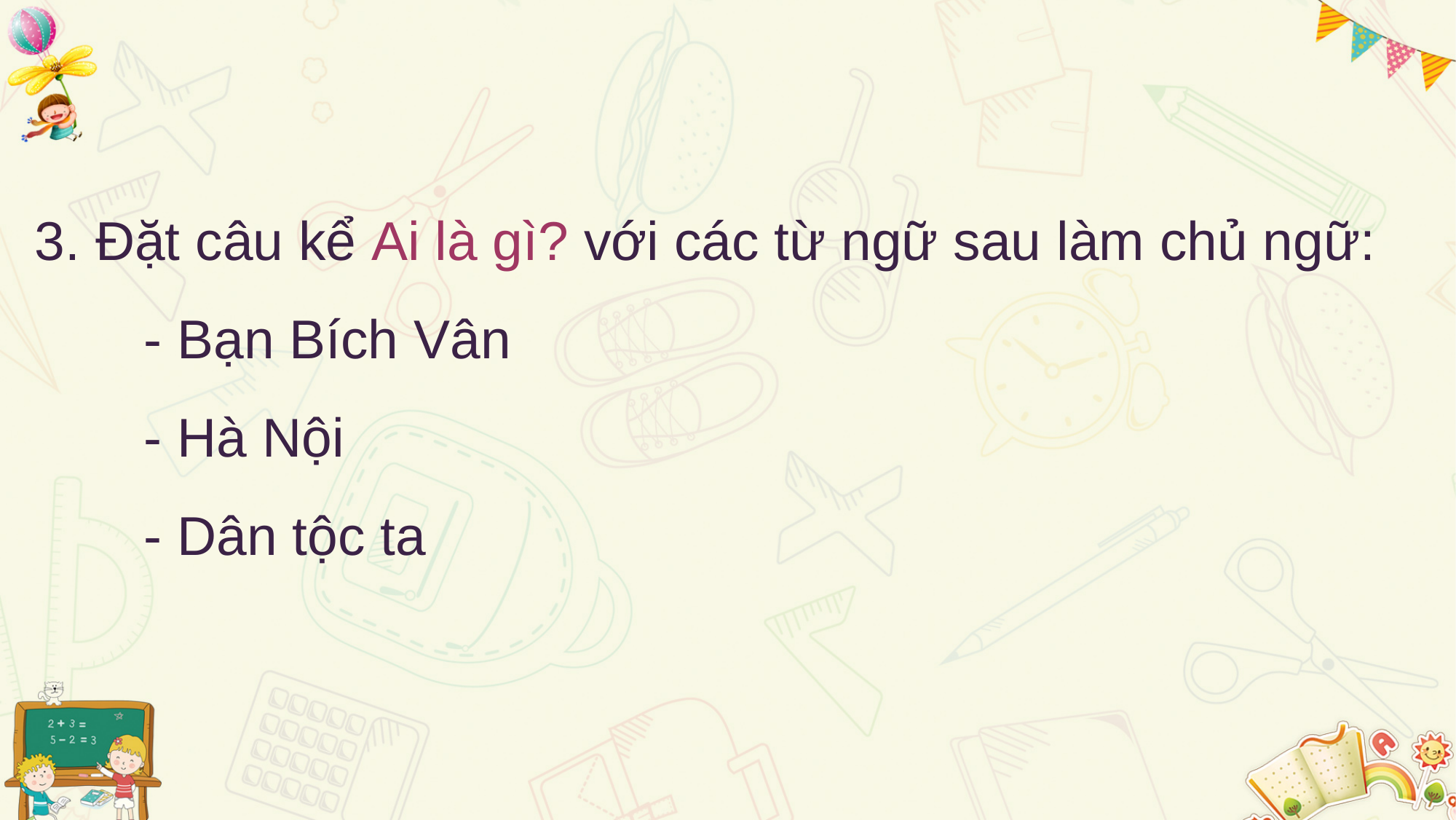

3. Đặt câu kể Ai là gì? với các từ ngữ sau làm chủ ngữ:
	- Bạn Bích Vân là học sinh giỏi của lớp em.
	- Hà Nội là thủ đô của nước ta.
	- Dân tộc ta là dân tộc đoàn kết.